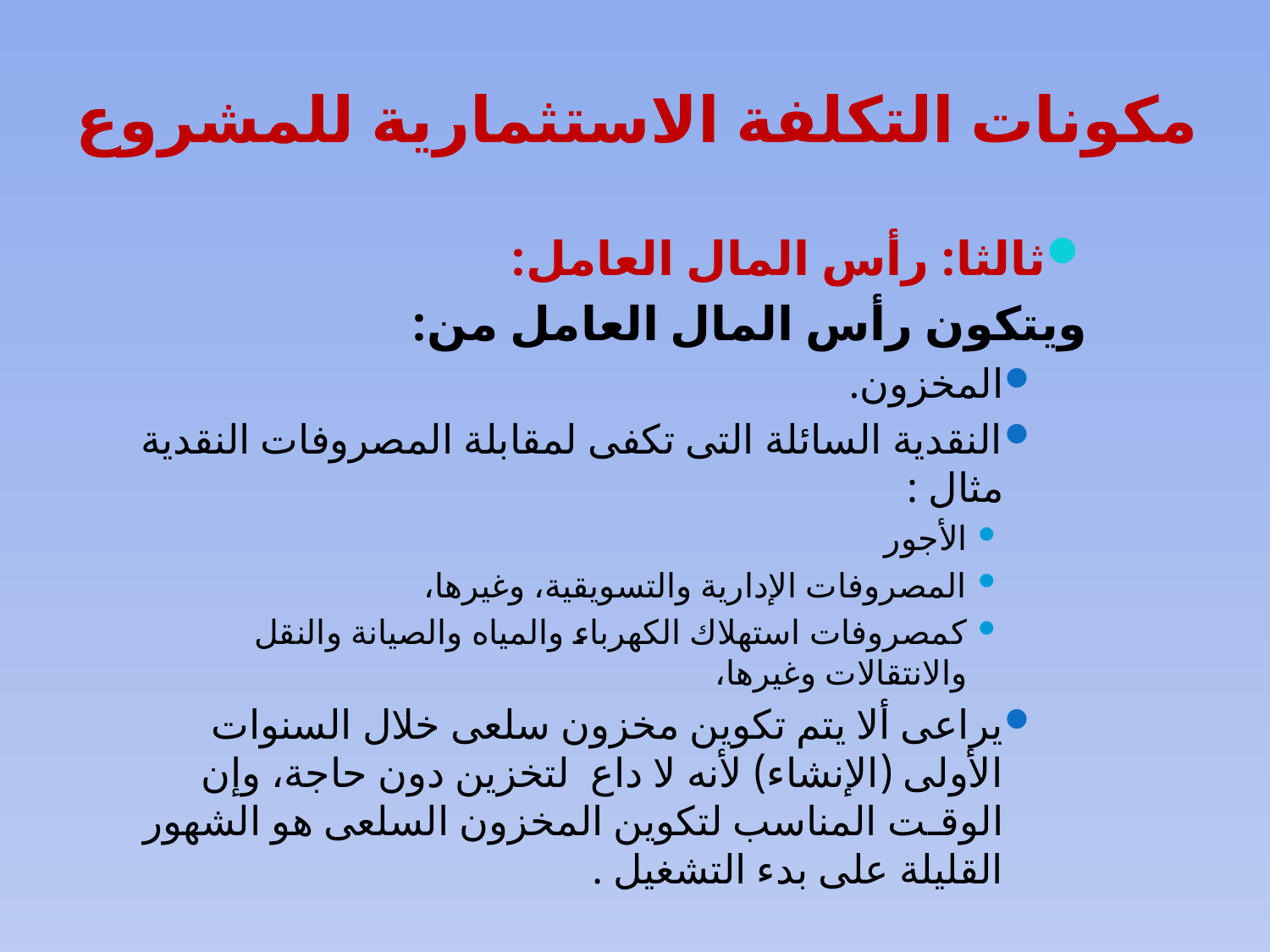

# مكونات التكلفة الاستثمارية للمشروع
ثالثا: رأس المال العامل:
	ويتكون رأس المال العامل من:
المخزون.
النقدية السائلة التى تكفى لمقابلة المصروفات النقدية مثال :
الأجور
المصروفات الإدارية والتسويقية، وغيرها،
كمصروفات استهلاك الكهرباء والمياه والصيانة والنقل والانتقالات وغيرها،
يراعى ألا يتم تكوين مخزون سلعى خلال السنوات الأولى (الإنشاء) لأنه لا داع  لتخزين دون حاجة، وإن الوقـت المناسب لتكوين المخزون السلعى هو الشهور القليلة على بدء التشغيل .

الدكتور عيسى قداده
67